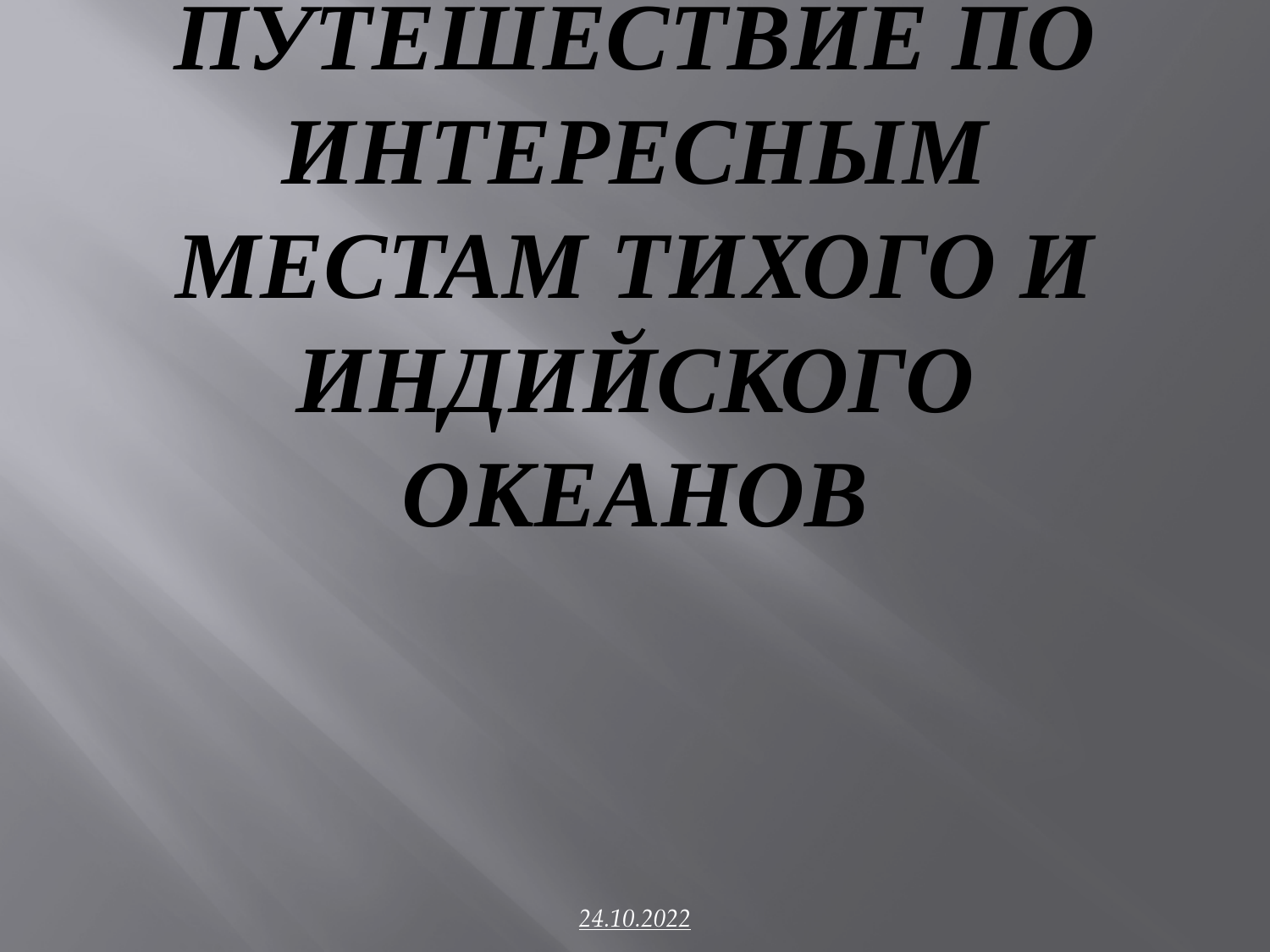

# Путешествие по интересным местам Тихого и Индийского океанов
24.10.2022